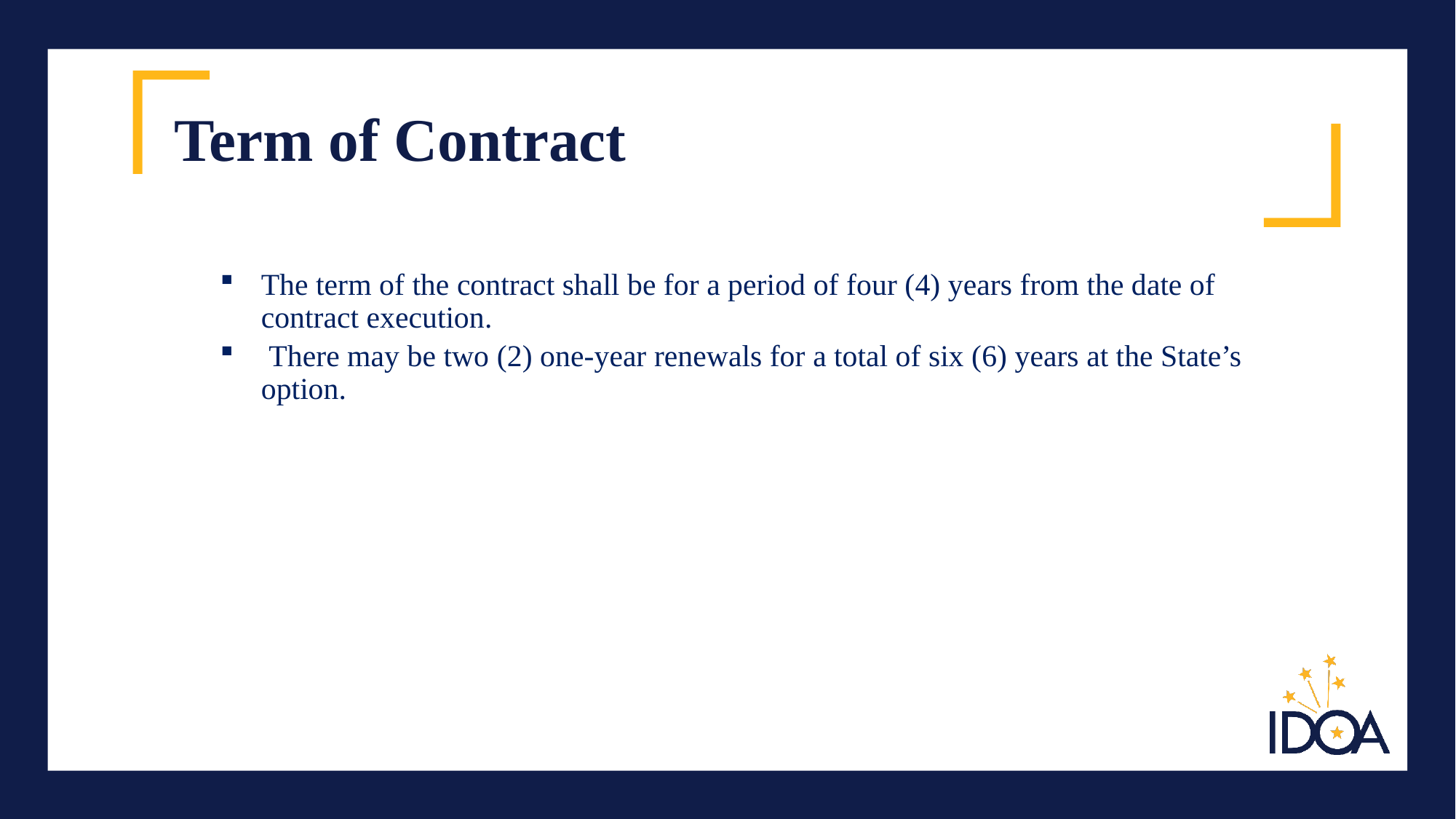

# Term of Contract
The term of the contract shall be for a period of four (4) years from the date of contract execution.
 There may be two (2) one-year renewals for a total of six (6) years at the State’s option.